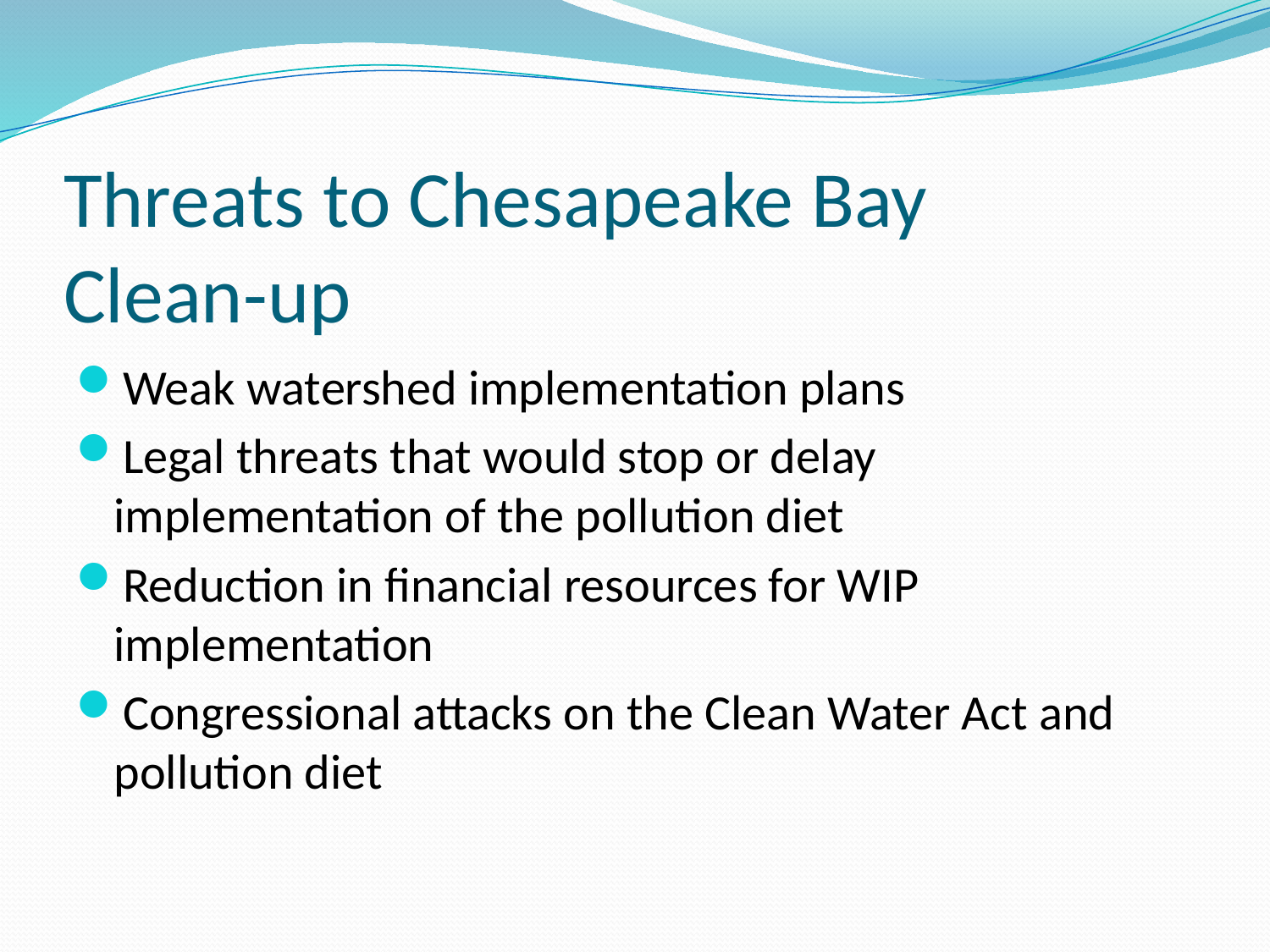

# Threats to Chesapeake Bay Clean-up
Weak watershed implementation plans
Legal threats that would stop or delay implementation of the pollution diet
Reduction in financial resources for WIP implementation
Congressional attacks on the Clean Water Act and pollution diet